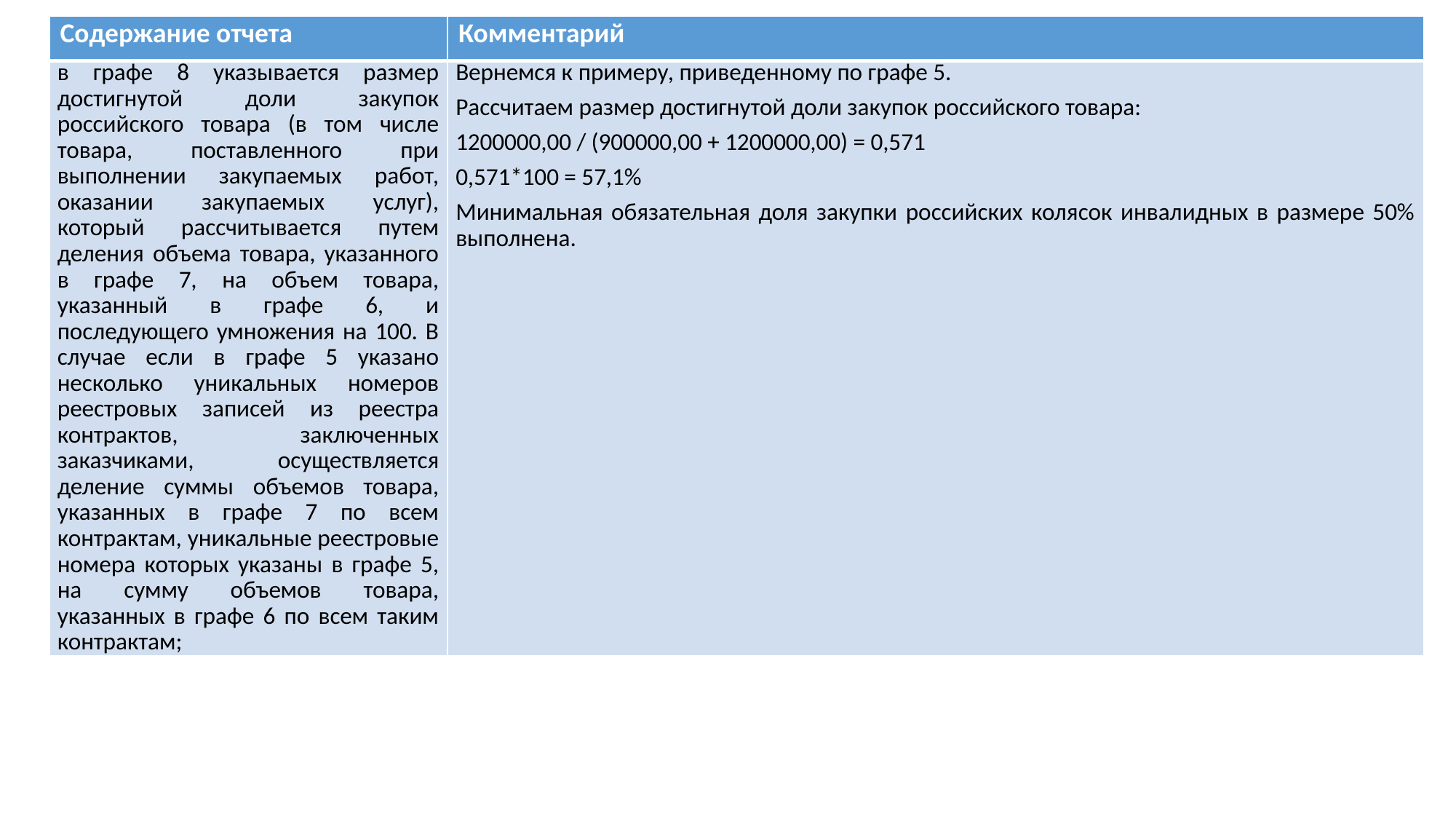

| Содержание отчета | Комментарий |
| --- | --- |
| в графе 8 указывается размер достигнутой доли закупок российского товара (в том числе товара, поставленного при выполнении закупаемых работ, оказании закупаемых услуг), который рассчитывается путем деления объема товара, указанного в графе 7, на объем товара, указанный в графе 6, и последующего умножения на 100. В случае если в графе 5 указано несколько уникальных номеров реестровых записей из реестра контрактов, заключенных заказчиками, осуществляется деление суммы объемов товара, указанных в графе 7 по всем контрактам, уникальные реестровые номера которых указаны в графе 5, на сумму объемов товара, указанных в графе 6 по всем таким контрактам; | Вернемся к примеру, приведенному по графе 5. Рассчитаем размер достигнутой доли закупок российского товара: 1200000,00 / (900000,00 + 1200000,00) = 0,571 0,571\*100 = 57,1% Минимальная обязательная доля закупки российских колясок инвалидных в размере 50% выполнена. |